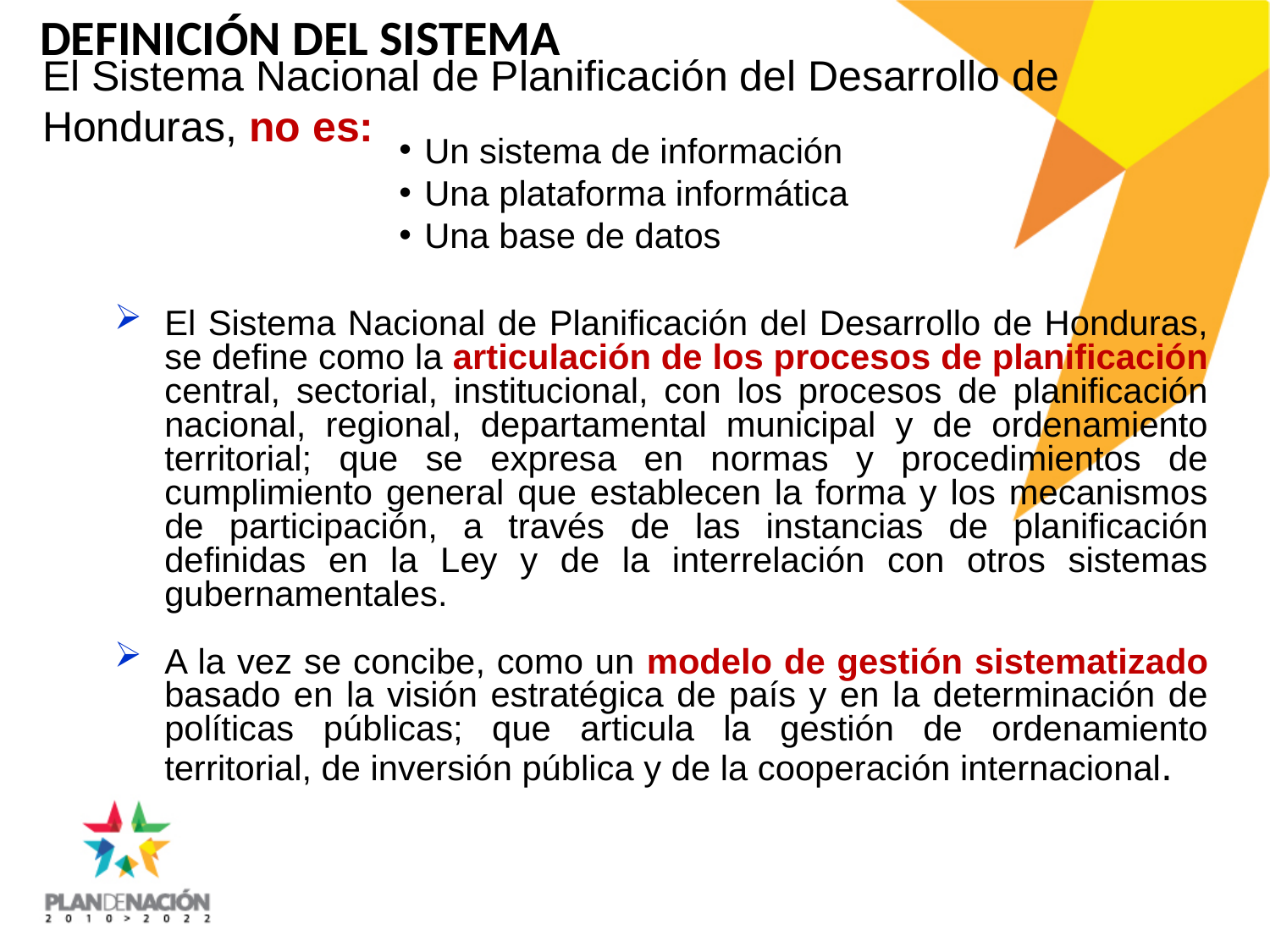

# DEFINICIÓN DEL SISTEMA
El Sistema Nacional de Planificación del Desarrollo de Honduras, no es:
Un sistema de información
Una plataforma informática
Una base de datos
El Sistema Nacional de Planificación del Desarrollo de Honduras, se define como la articulación de los procesos de planificación central, sectorial, institucional, con los procesos de planificación nacional, regional, departamental municipal y de ordenamiento territorial; que se expresa en normas y procedimientos de cumplimiento general que establecen la forma y los mecanismos de participación, a través de las instancias de planificación definidas en la Ley y de la interrelación con otros sistemas gubernamentales.

A la vez se concibe, como un modelo de gestión sistematizado basado en la visión estratégica de país y en la determinación de políticas públicas; que articula la gestión de ordenamiento territorial, de inversión pública y de la cooperación internacional.